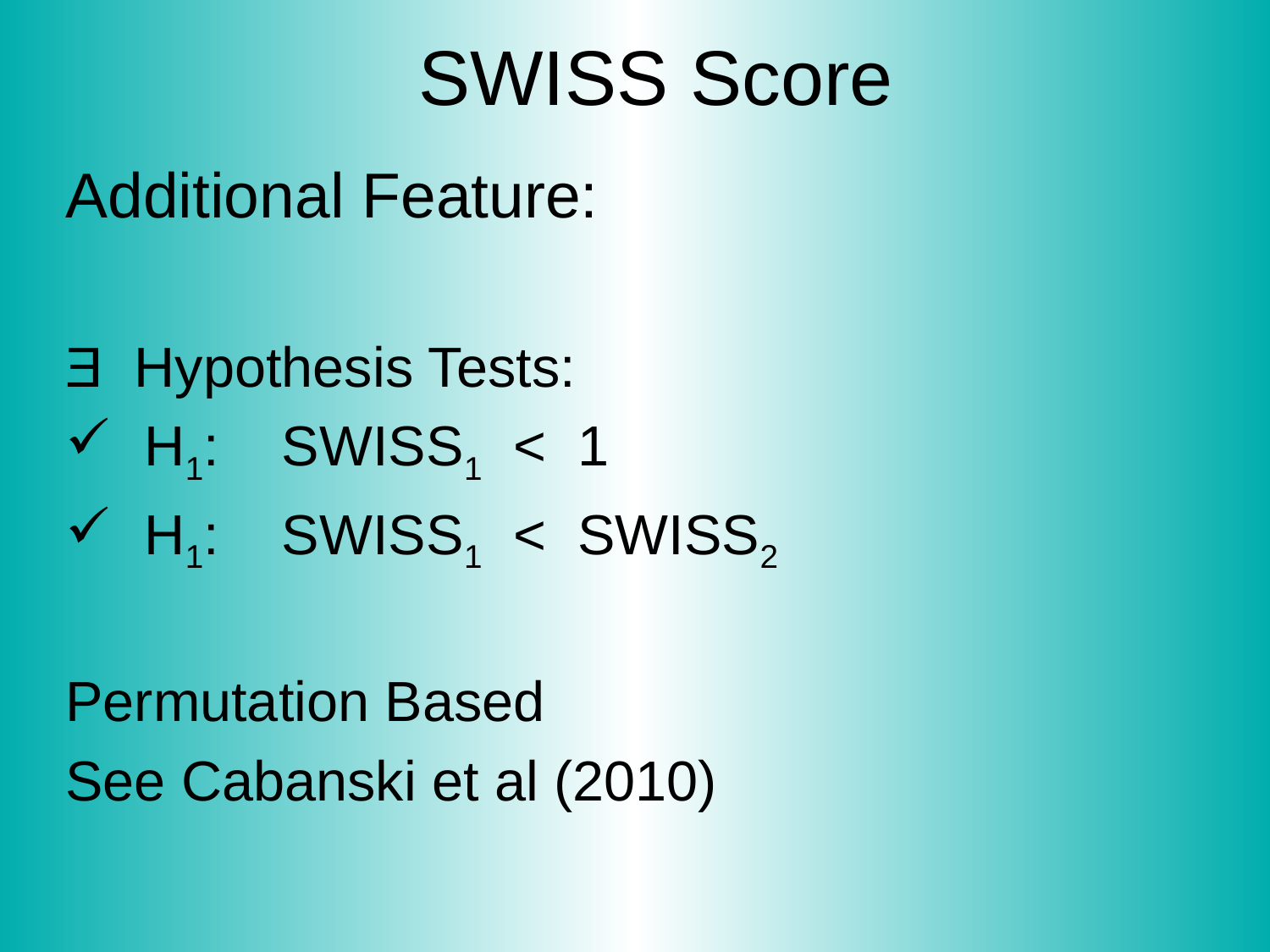

# SWISS Score
Additional Feature:

Ǝ  Hypothesis Tests:
  H1:    SWISS1  <  1
  H1:    SWISS1  <  SWISS2

Permutation Based
See Cabanski et al (2010)